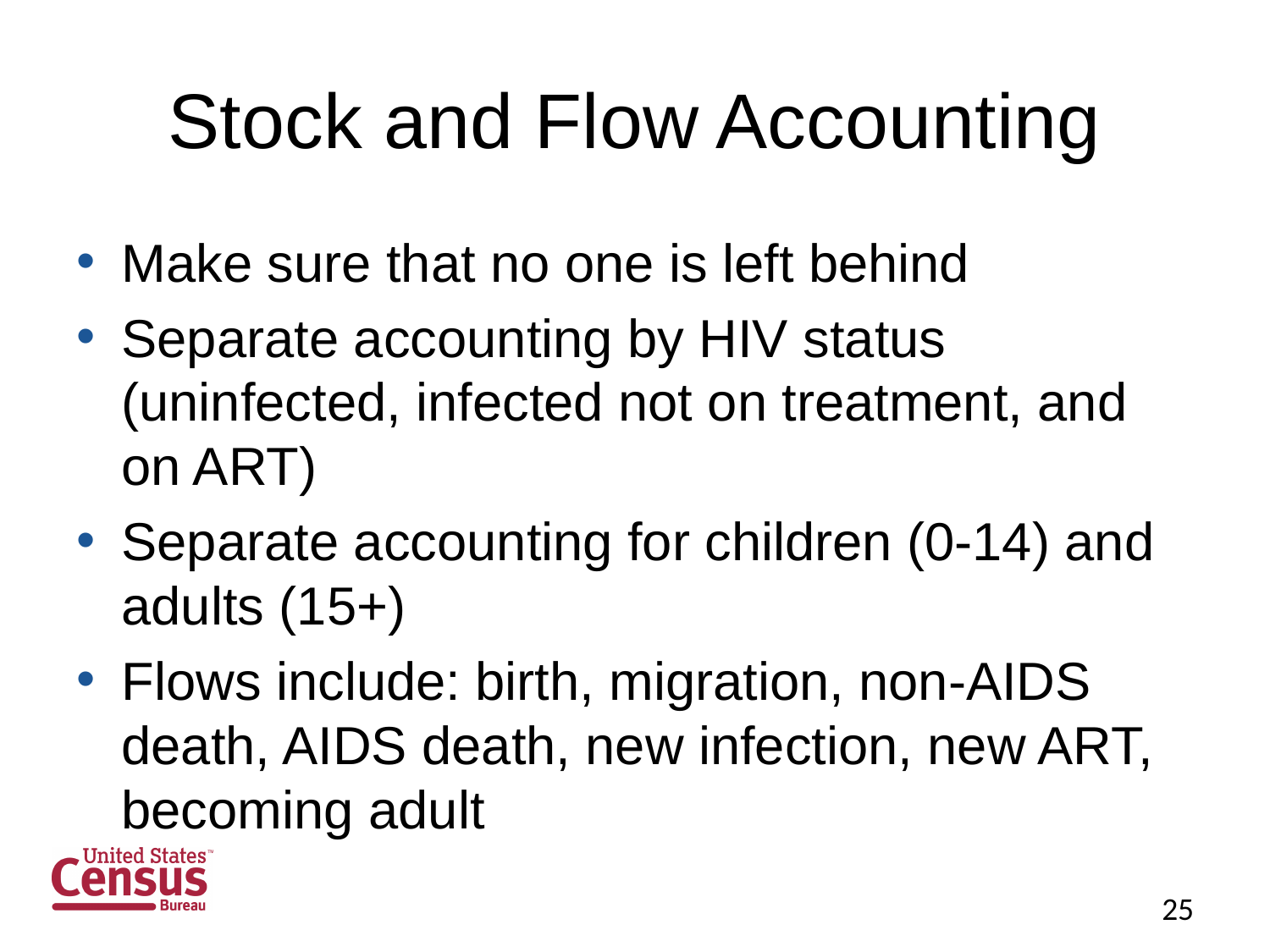

# Stock and Flow Accounting
Make sure that no one is left behind
Separate accounting by HIV status (uninfected, infected not on treatment, and on ART)
Separate accounting for children (0-14) and adults (15+)
Flows include: birth, migration, non-AIDS death, AIDS death, new infection, new ART, becoming adult
25